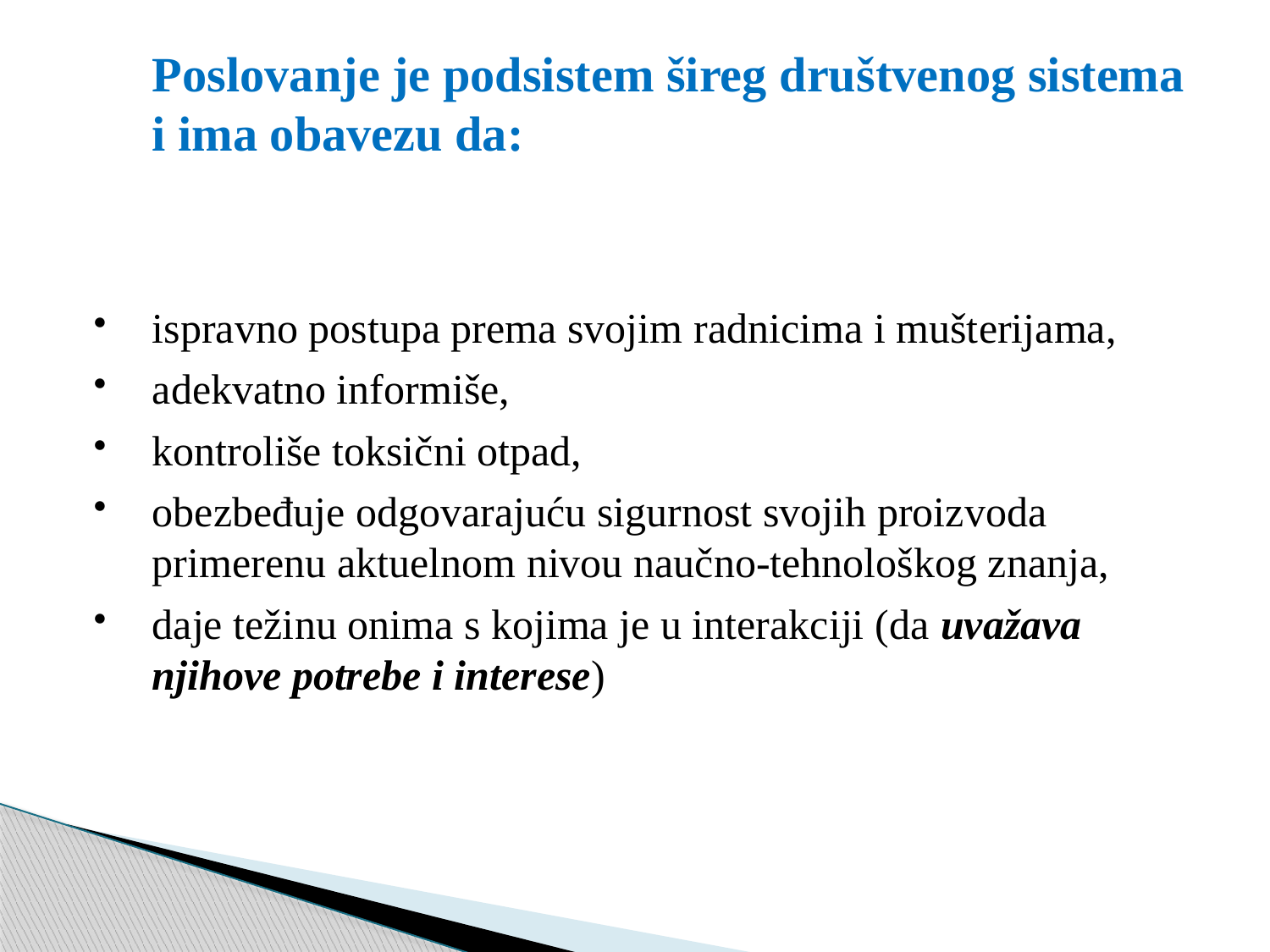

Poslovanje je podsistem šireg društvenog sistema i ima obavezu da:

ispravno postupa prema svojim radnicima i mušterijama,
adekvatno informiše,
kontroliše toksični otpad,
obezbeđuje odgovarajuću sigurnost svojih proizvoda primerenu aktuelnom nivou naučno-tehnološkog znanja,
daje težinu onima s kojima je u interakciji (da uvažava njihove potrebe i interese)